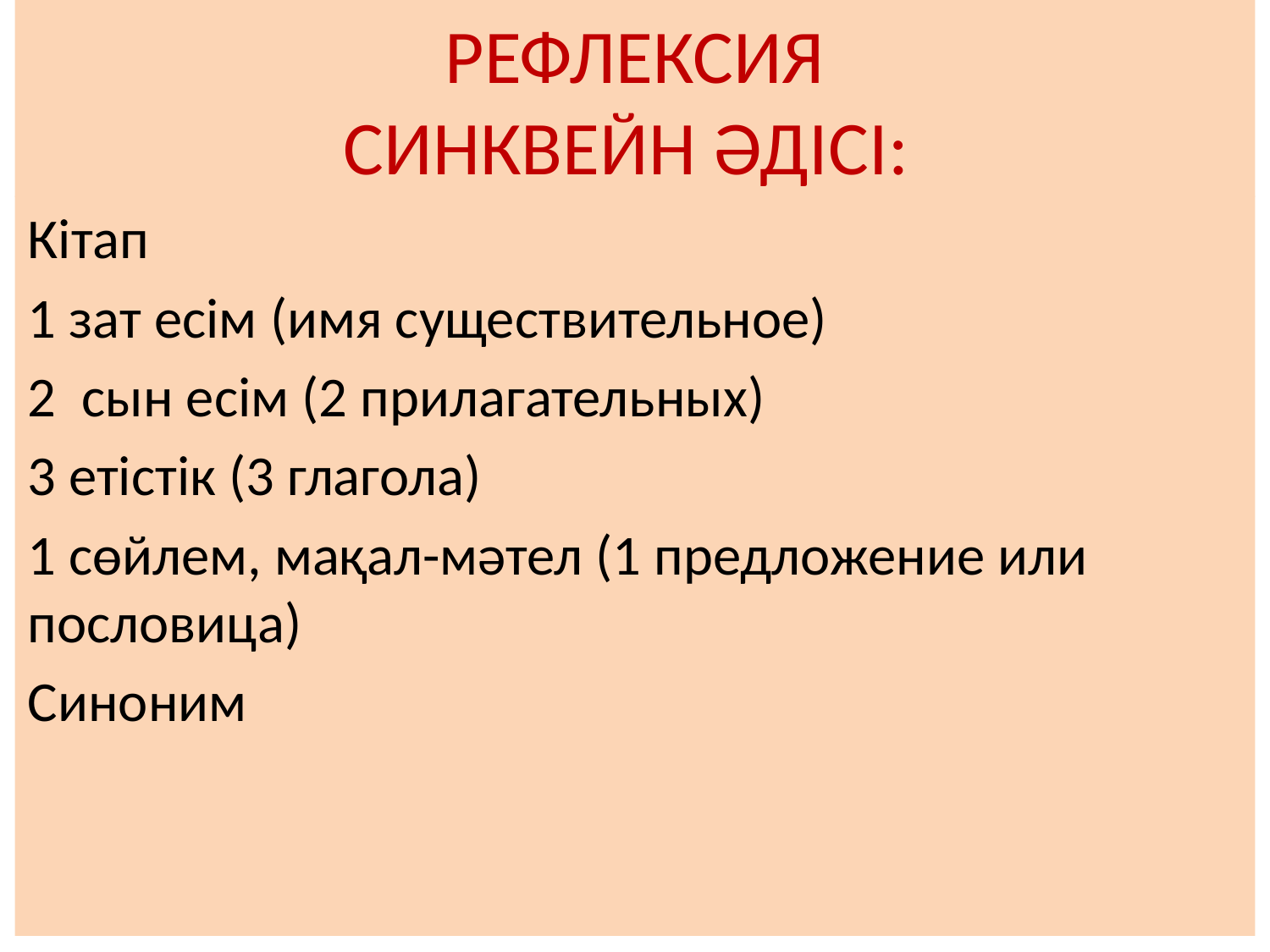

# РЕФЛЕКСИЯ СИНКВЕЙН ӘДІСІ:
Кітап
1 зат есім (имя существительное)
2  сын есім (2 прилагательных)
3 етістік (3 глагола)
1 сөйлем, мақал-мәтел (1 предложение или пословица)
Синоним